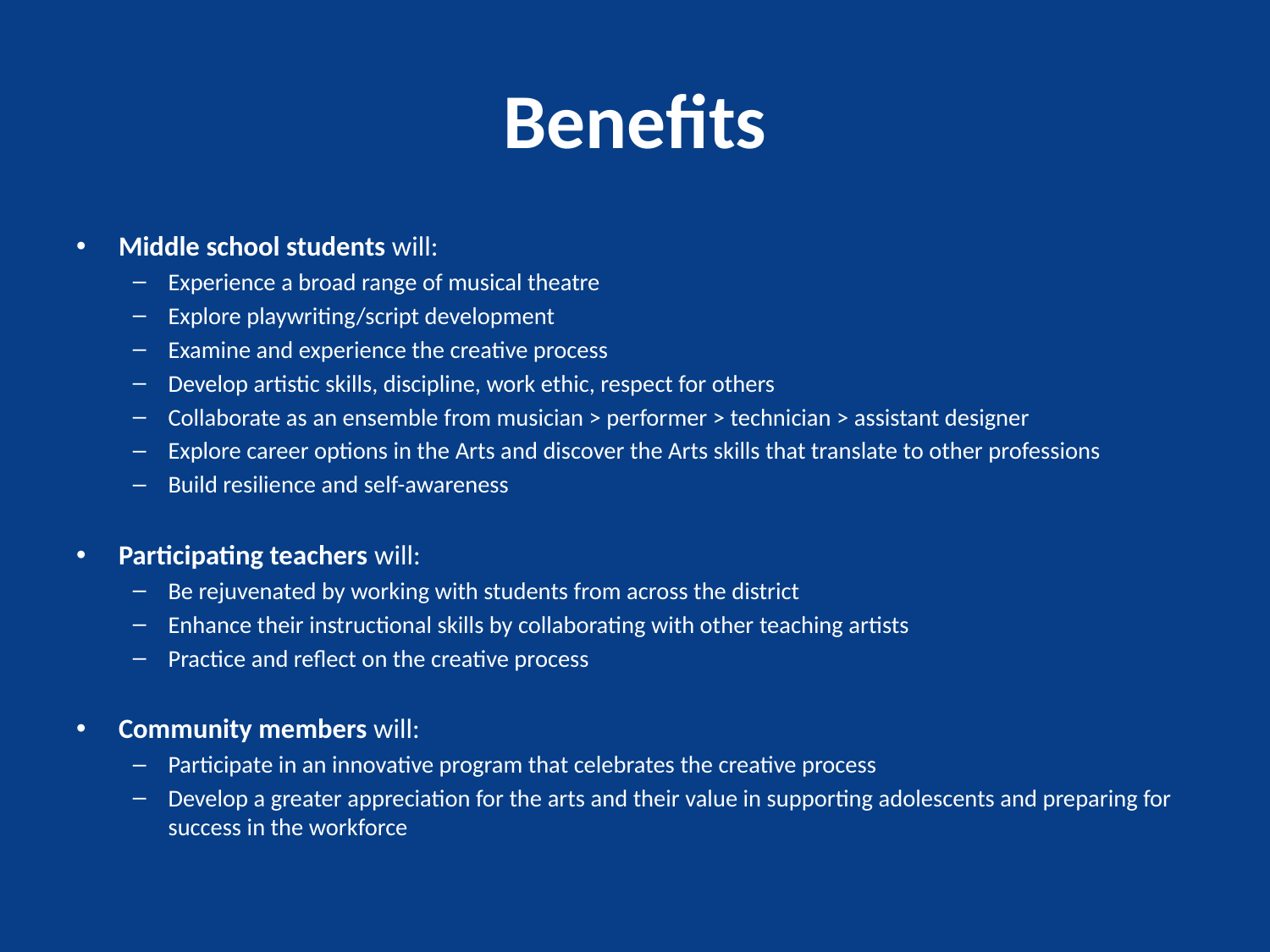

# Benefits
Middle school students will:
Experience a broad range of musical theatre
Explore playwriting/script development
Examine and experience the creative process
Develop artistic skills, discipline, work ethic, respect for others
Collaborate as an ensemble from musician > performer > technician > assistant designer
Explore career options in the Arts and discover the Arts skills that translate to other professions
Build resilience and self-awareness

Participating teachers will:
Be rejuvenated by working with students from across the district
Enhance their instructional skills by collaborating with other teaching artists
Practice and reflect on the creative process

Community members will:
Participate in an innovative program that celebrates the creative process
Develop a greater appreciation for the arts and their value in supporting adolescents and preparing for success in the workforce